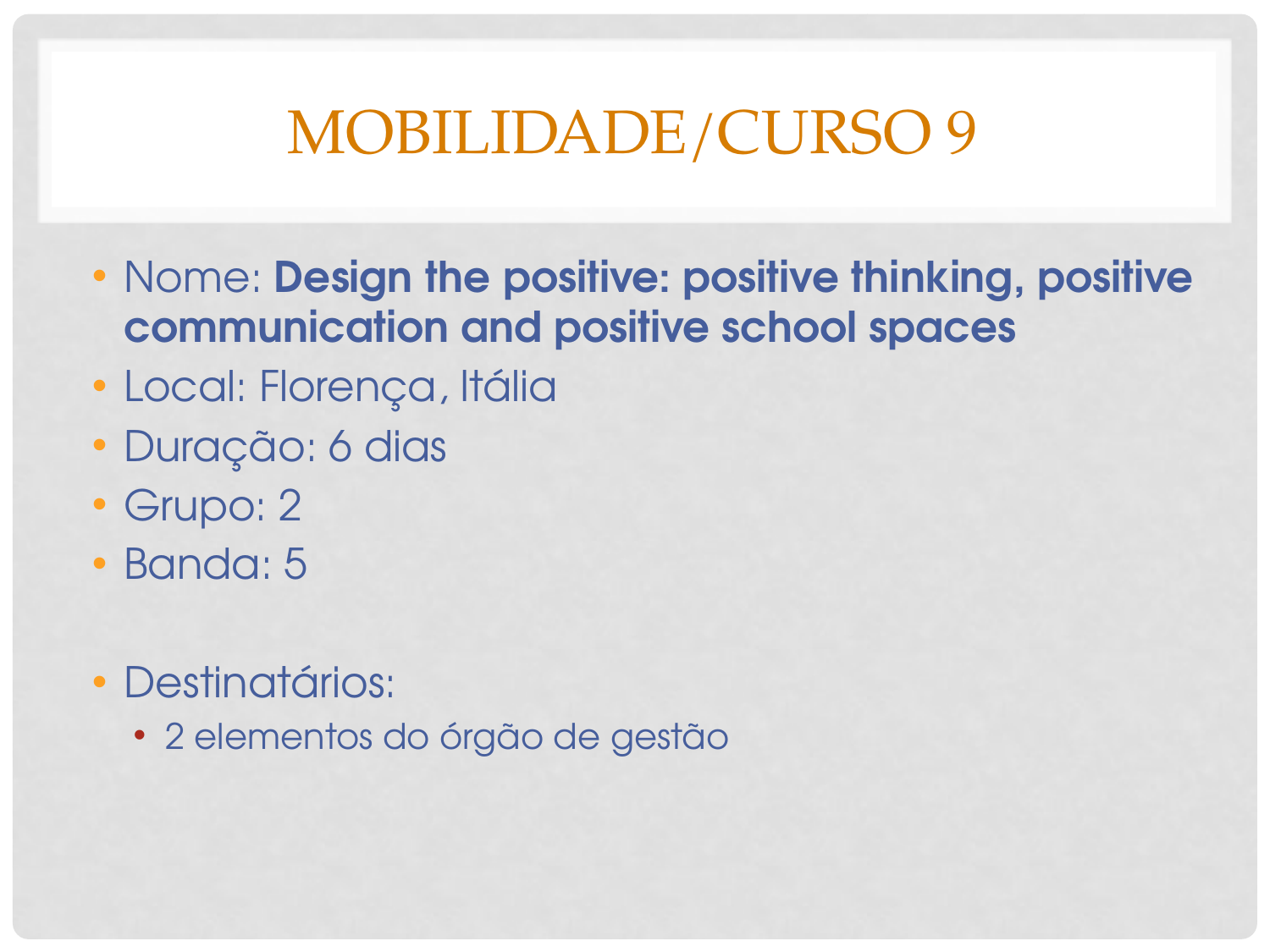

# Mobilidade/Curso 9
Nome: Design the positive: positive thinking, positive communication and positive school spaces
Local: Florença, Itália
Duração: 6 dias
Grupo: 2
Banda: 5

Destinatários:
2 elementos do órgão de gestão